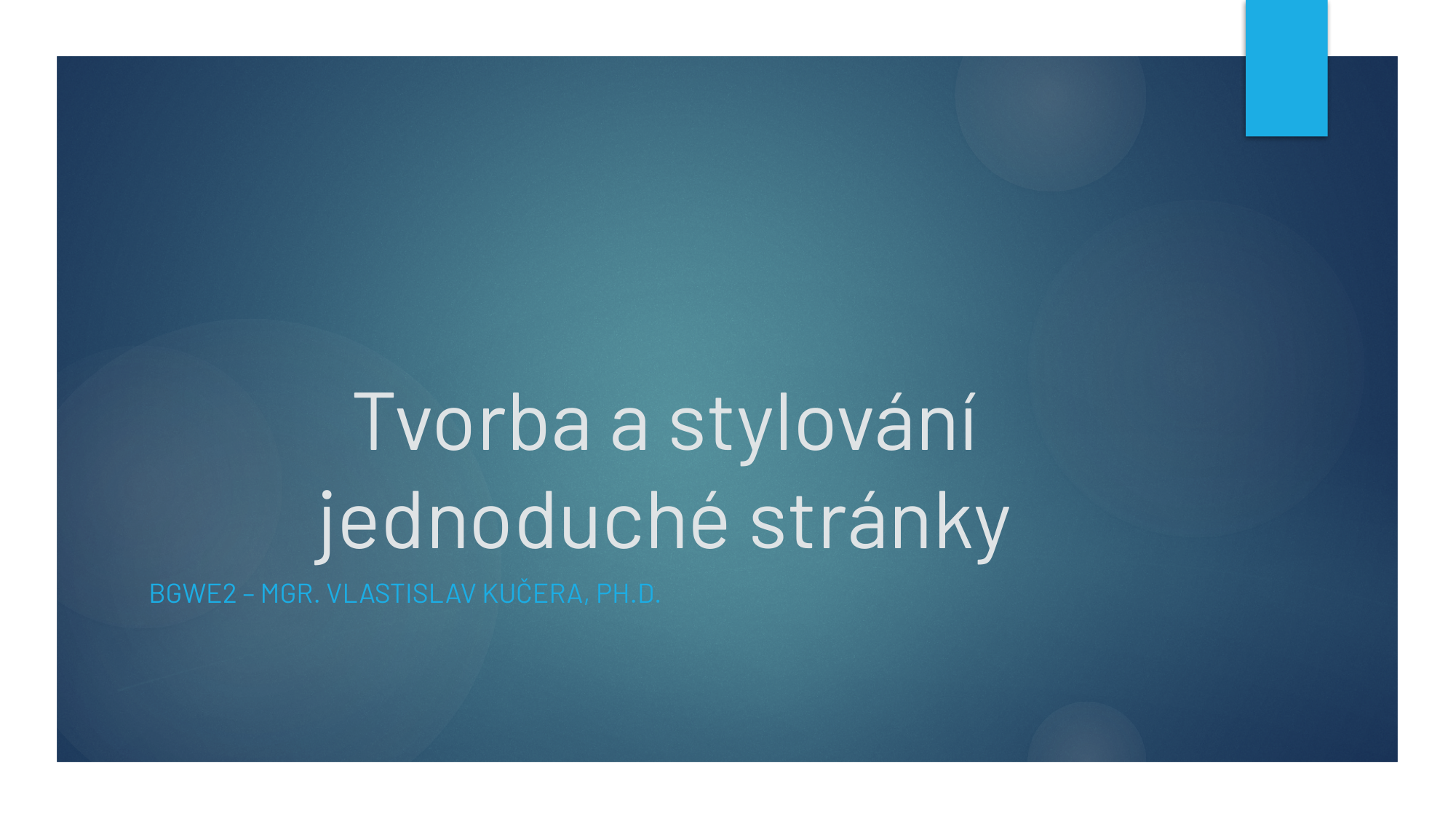

# Tvorba a stylování jednoduché stránky
BGWE2 – Mgr. Vlastislav Kučera, Ph.D.